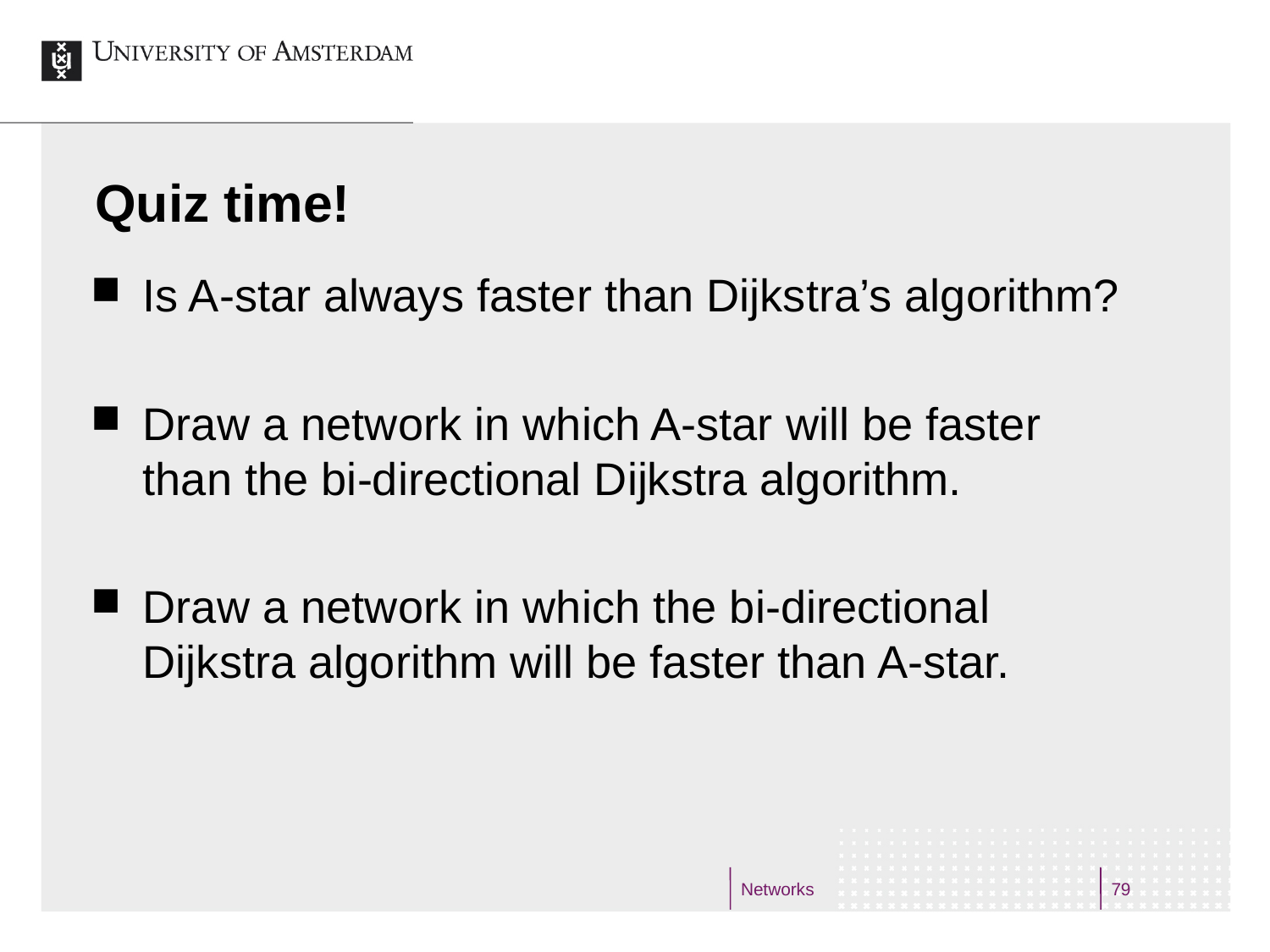

# Quiz time!
Is A-star always faster than Dijkstra’s algorithm?

Draw a network in which A-star will be faster than the bi-directional Dijkstra algorithm.

Draw a network in which the bi-directional Dijkstra algorithm will be faster than A-star.
Networks
79